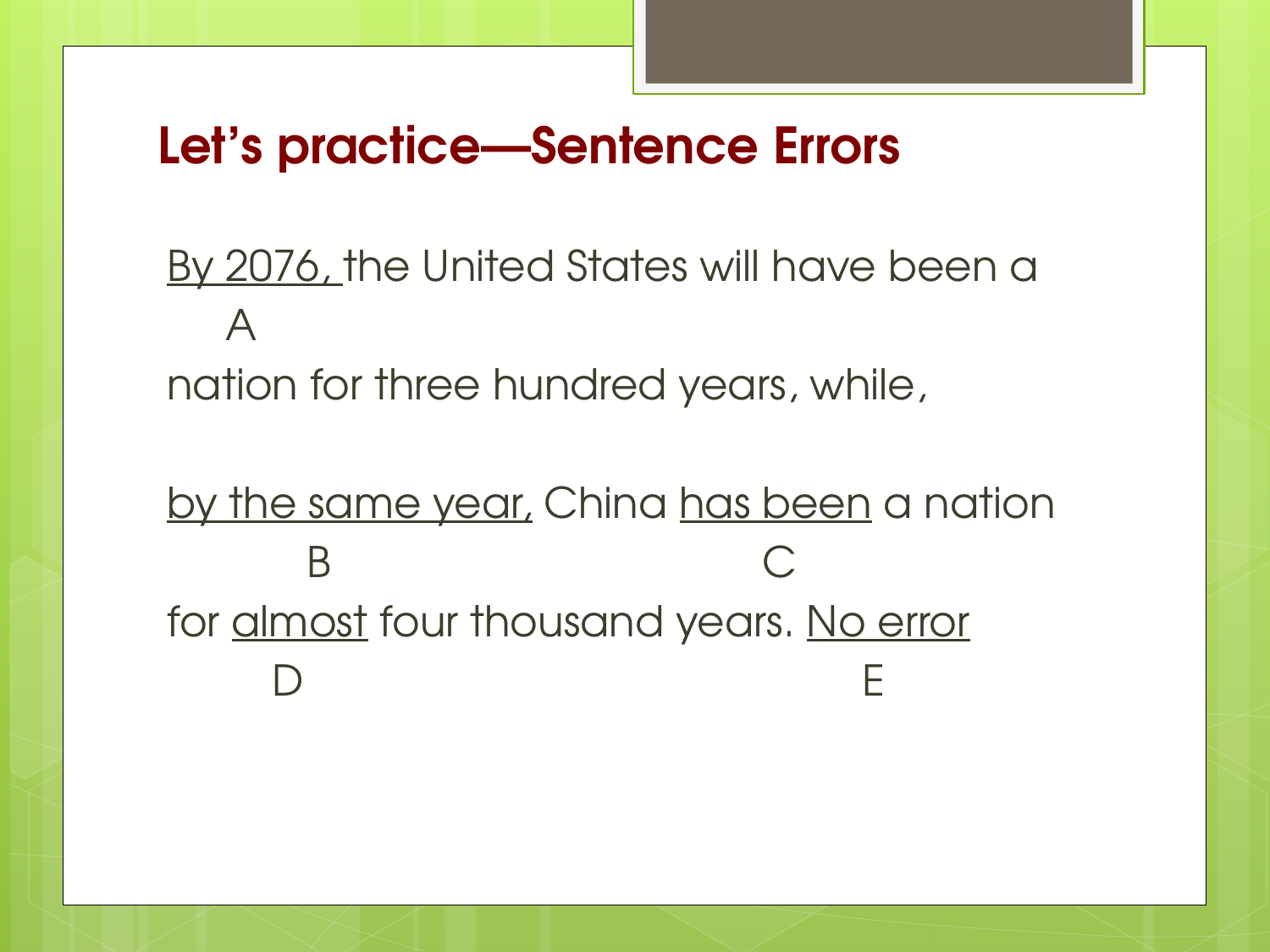

# Let’s practice—Sentence Errors
By 2076, the United States will have been a
     A
nation for three hundred years, while,

by the same year, China has been a nation
            B                                     C
for almost four thousand years. No error
         D                                                E